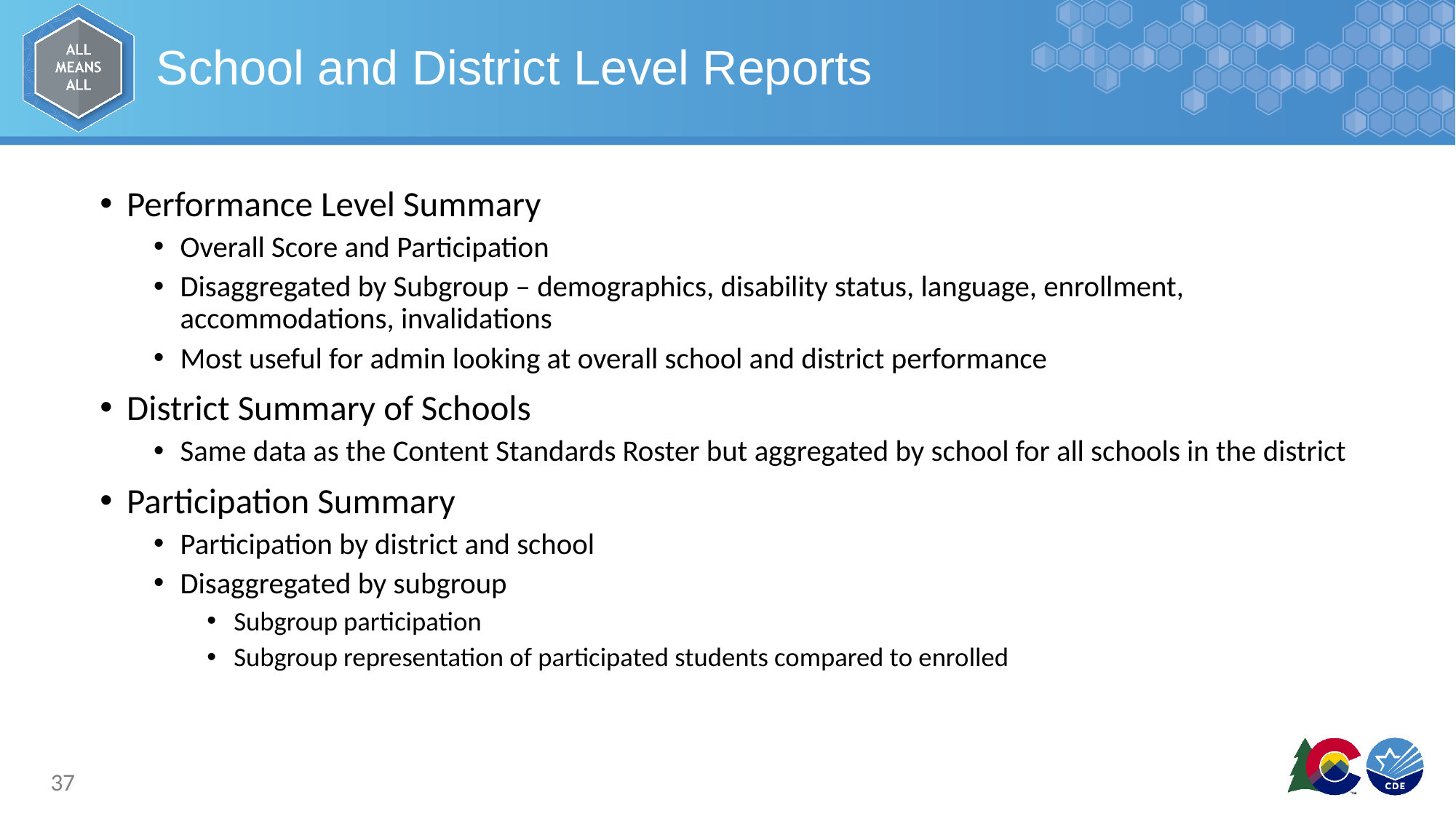

# School and District Level Reports
Performance Level Summary
Overall Score and Participation
Disaggregated by Subgroup – demographics, disability status, language, enrollment, accommodations, invalidations
Most useful for admin looking at overall school and district performance
District Summary of Schools
Same data as the Content Standards Roster but aggregated by school for all schools in the district
Participation Summary
Participation by district and school
Disaggregated by subgroup
Subgroup participation
Subgroup representation of participated students compared to enrolled
37